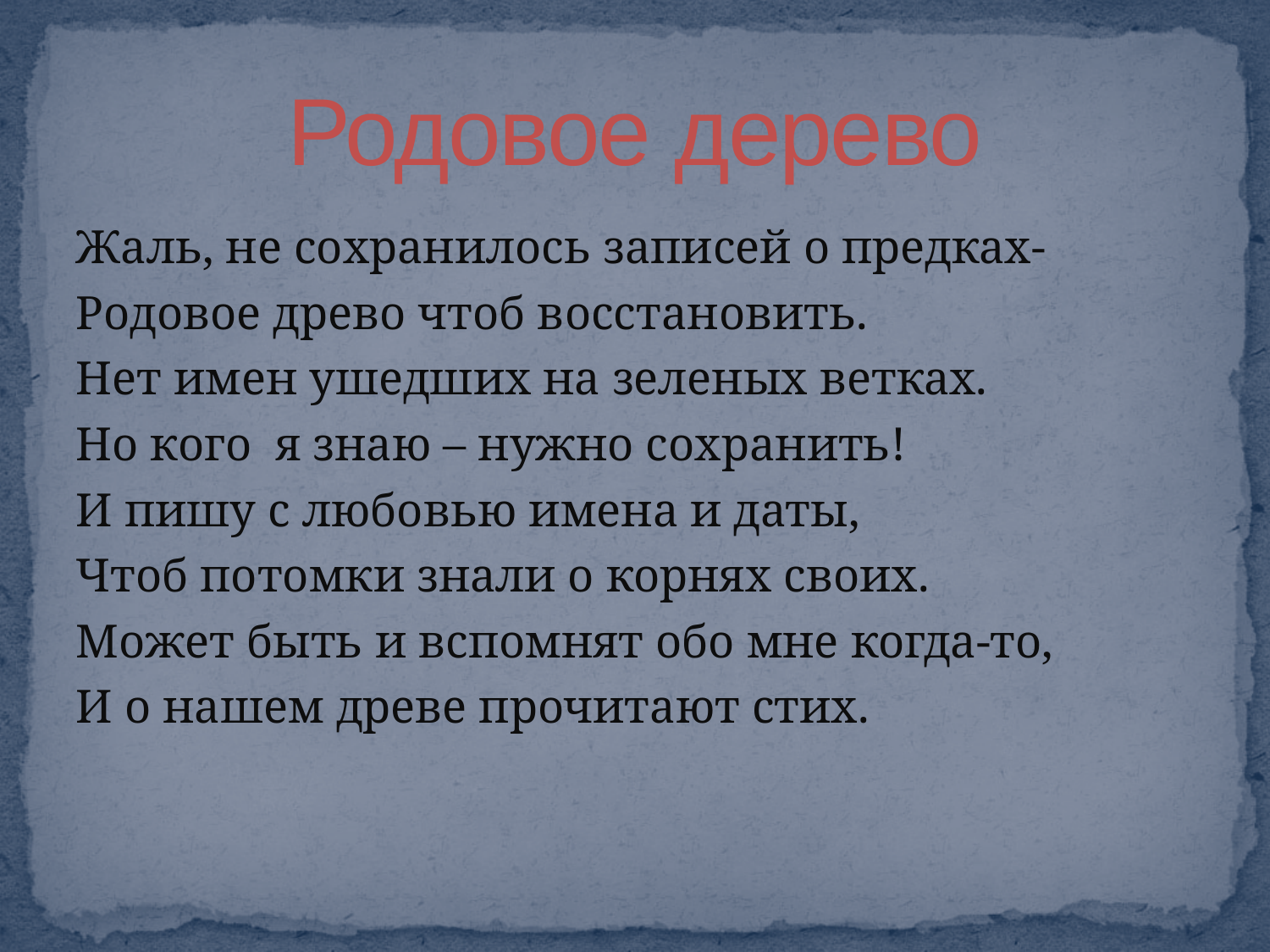

# Родовое дерево
Жаль, не сохранилось записей о предках-
Родовое древо чтоб восстановить.
Нет имен ушедших на зеленых ветках.
Но кого  я знаю – нужно сохранить!
И пишу с любовью имена и даты,
Чтоб потомки знали о корнях своих.
Может быть и вспомнят обо мне когда-то,
И о нашем древе прочитают стих.